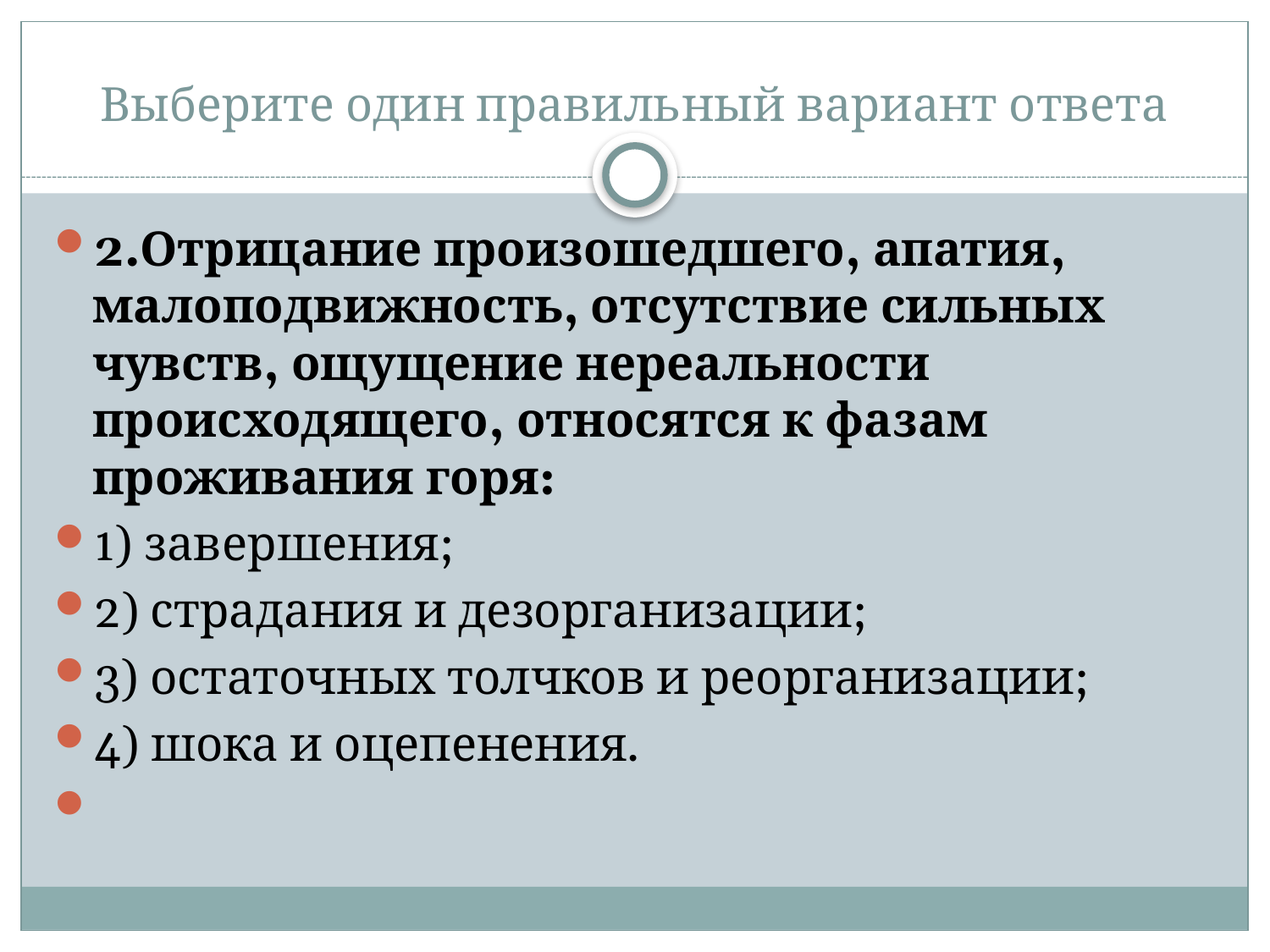

# Выберите один правильный вариант ответа
2.Отрицание произошедшего, апатия, малоподвижность, отсутствие сильных чувств, ощущение нереальности происходящего, относятся к фазам проживания горя:
1) завершения;
2) страдания и дезорганизации;
3) остаточных толчков и реорганизации;
4) шока и оцепенения.